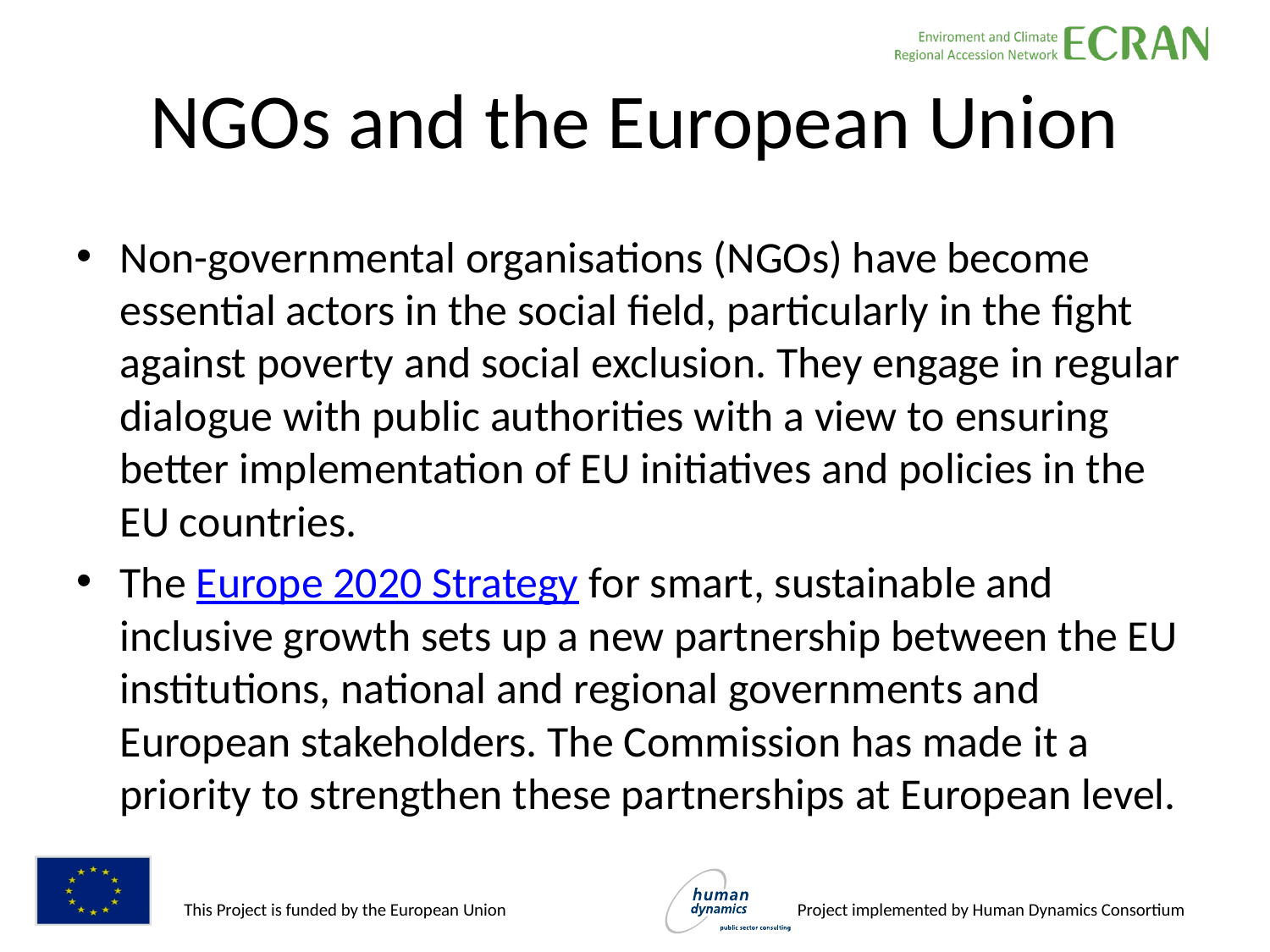

# NGOs and the European Union
Non-governmental organisations (NGOs) have become essential actors in the social field, particularly in the fight against poverty and social exclusion. They engage in regular dialogue with public authorities with a view to ensuring better implementation of EU initiatives and policies in the EU countries.
The Europe 2020 Strategy for smart, sustainable and inclusive growth sets up a new partnership between the EU institutions, national and regional governments and European stakeholders. The Commission has made it a priority to strengthen these partnerships at European level.